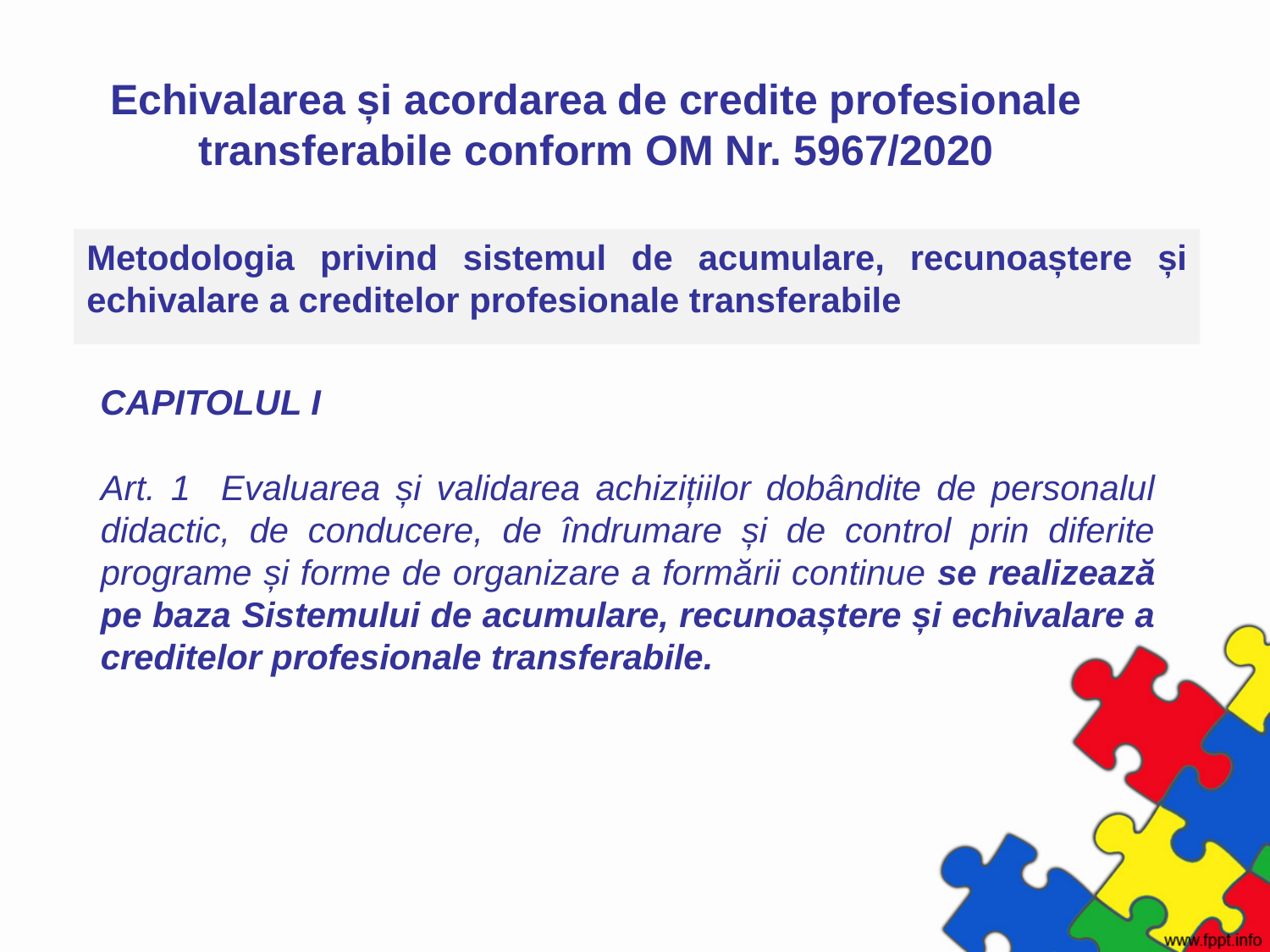

# Echivalarea și acordarea de credite profesionale transferabile conform OM Nr. 5967/2020
Metodologia privind sistemul de acumulare, recunoaștere și echivalare a creditelor profesionale transferabile
CAPITOLUL I
Art. 1  Evaluarea și validarea achizițiilor dobândite de personalul didactic, de conducere, de îndrumare și de control prin diferite programe și forme de organizare a formării continue se realizează pe baza Sistemului de acumulare, recunoaștere și echivalare a creditelor profesionale transferabile.